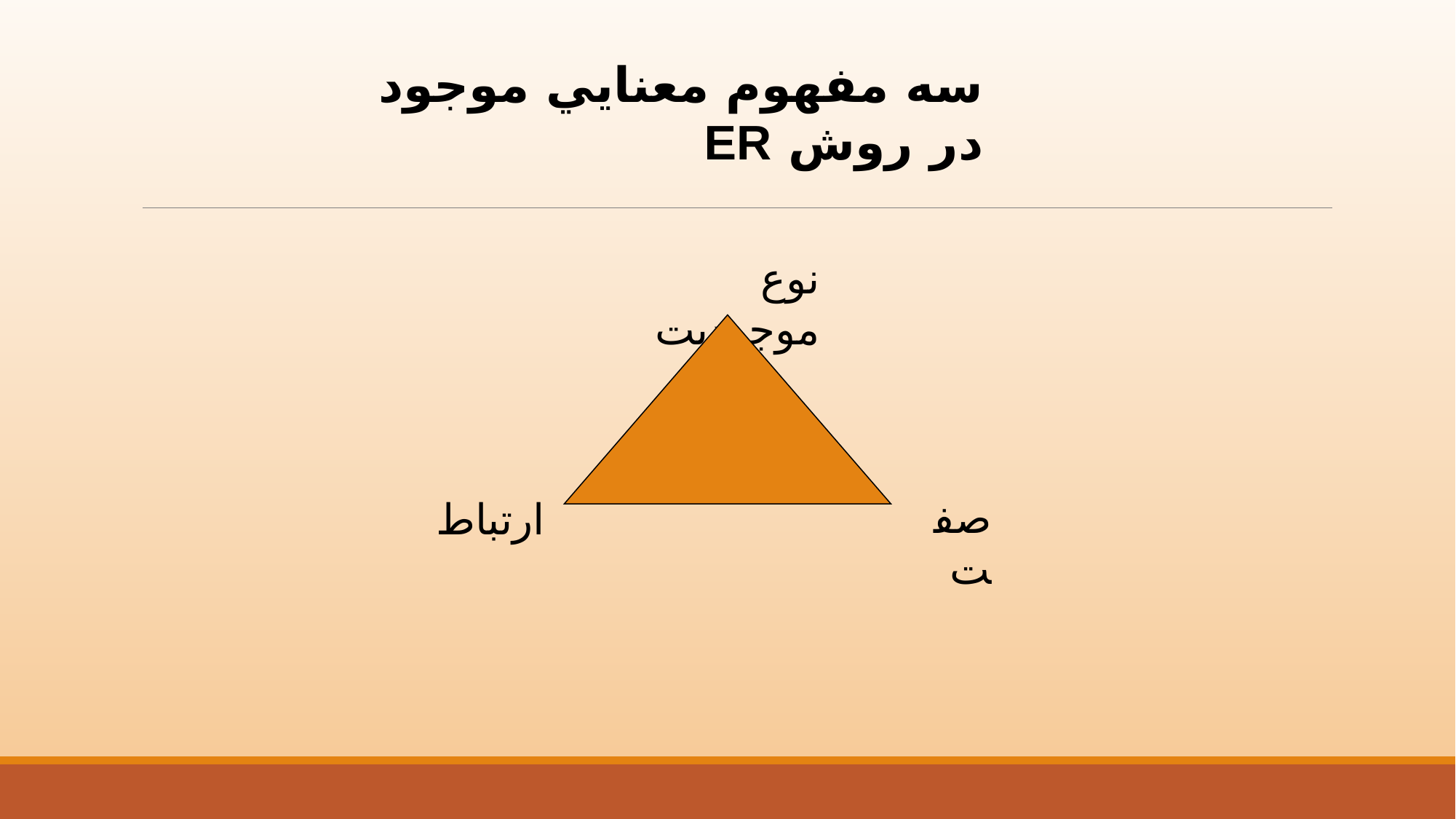

سه مفهوم معنايي موجود در روش ER
نوع موجوديت

صفت
ارتباط